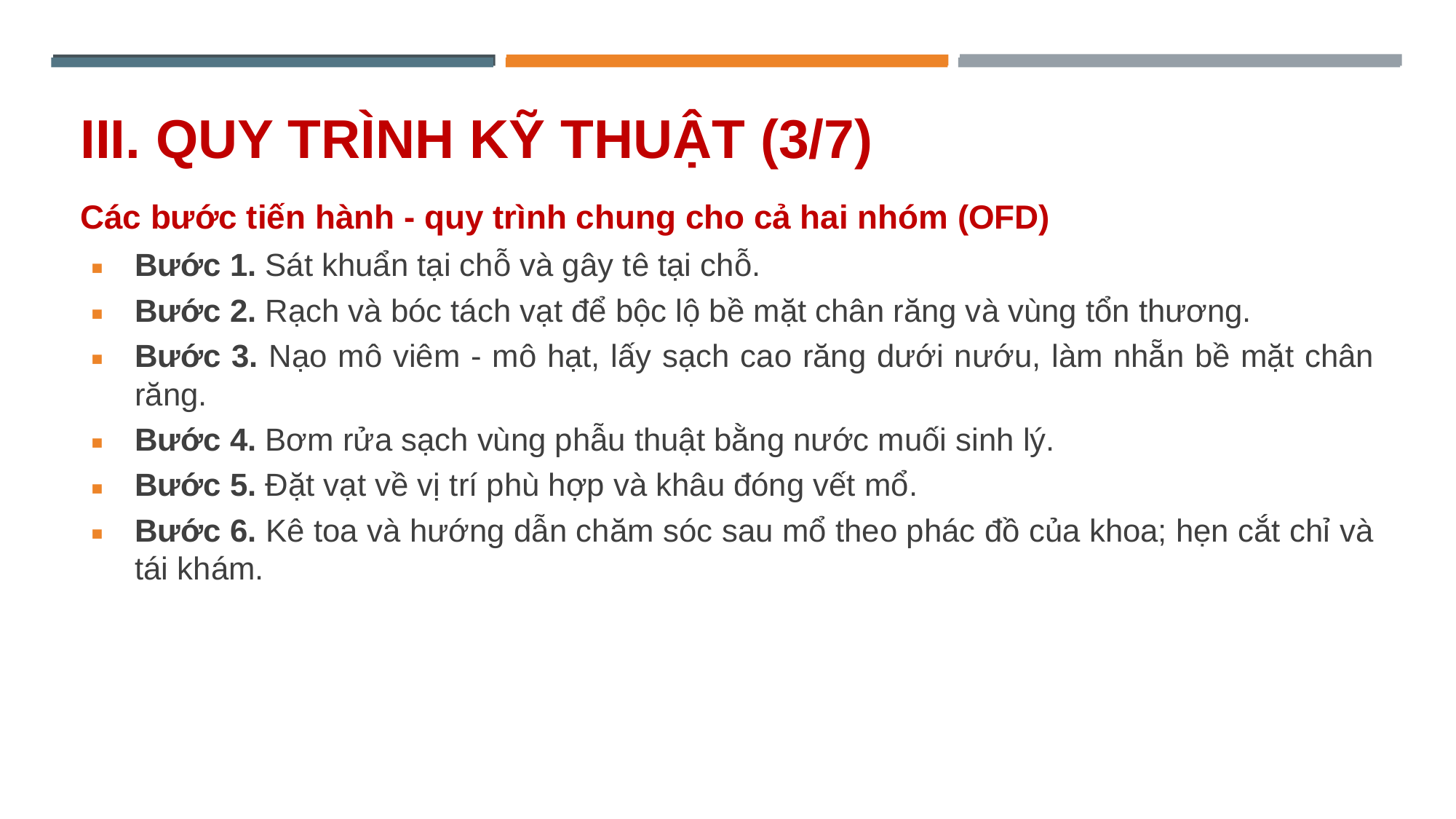

# III. QUY TRÌNH KỸ THUẬT (3/7)
Các bước tiến hành - quy trình chung cho cả hai nhóm (OFD)
Bước 1. Sát khuẩn tại chỗ và gây tê tại chỗ.
Bước 2. Rạch và bóc tách vạt để bộc lộ bề mặt chân răng và vùng tổn thương.
Bước 3. Nạo mô viêm - mô hạt, lấy sạch cao răng dưới nướu, làm nhẵn bề mặt chân răng.
Bước 4. Bơm rửa sạch vùng phẫu thuật bằng nước muối sinh lý.
Bước 5. Đặt vạt về vị trí phù hợp và khâu đóng vết mổ.
Bước 6. Kê toa và hướng dẫn chăm sóc sau mổ theo phác đồ của khoa; hẹn cắt chỉ và tái khám.